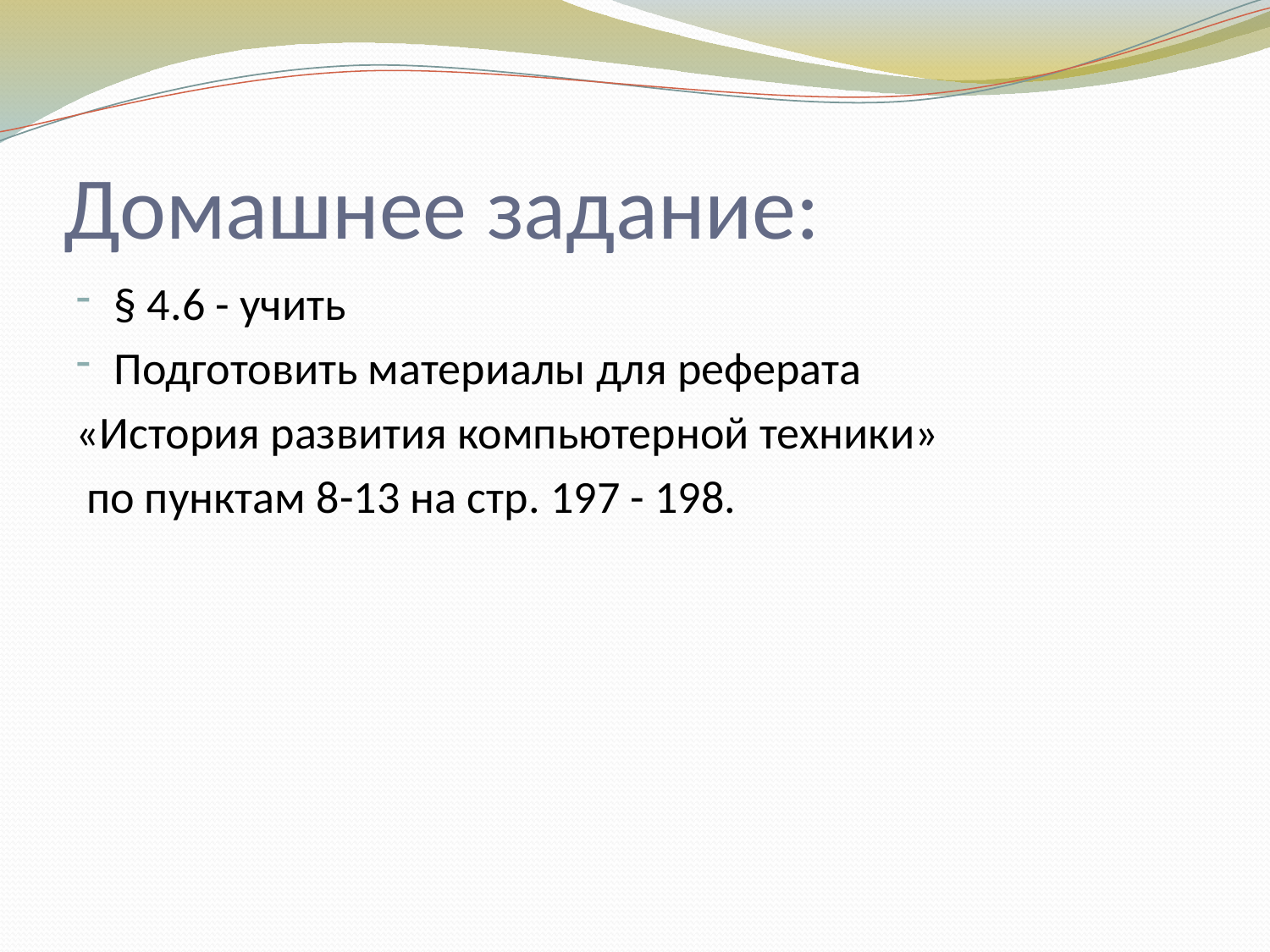

# Домашнее задание:
§ 4.6 - учить
Подготовить материалы для реферата
«История развития компьютерной техники»
 по пунктам 8-13 на стр. 197 - 198.